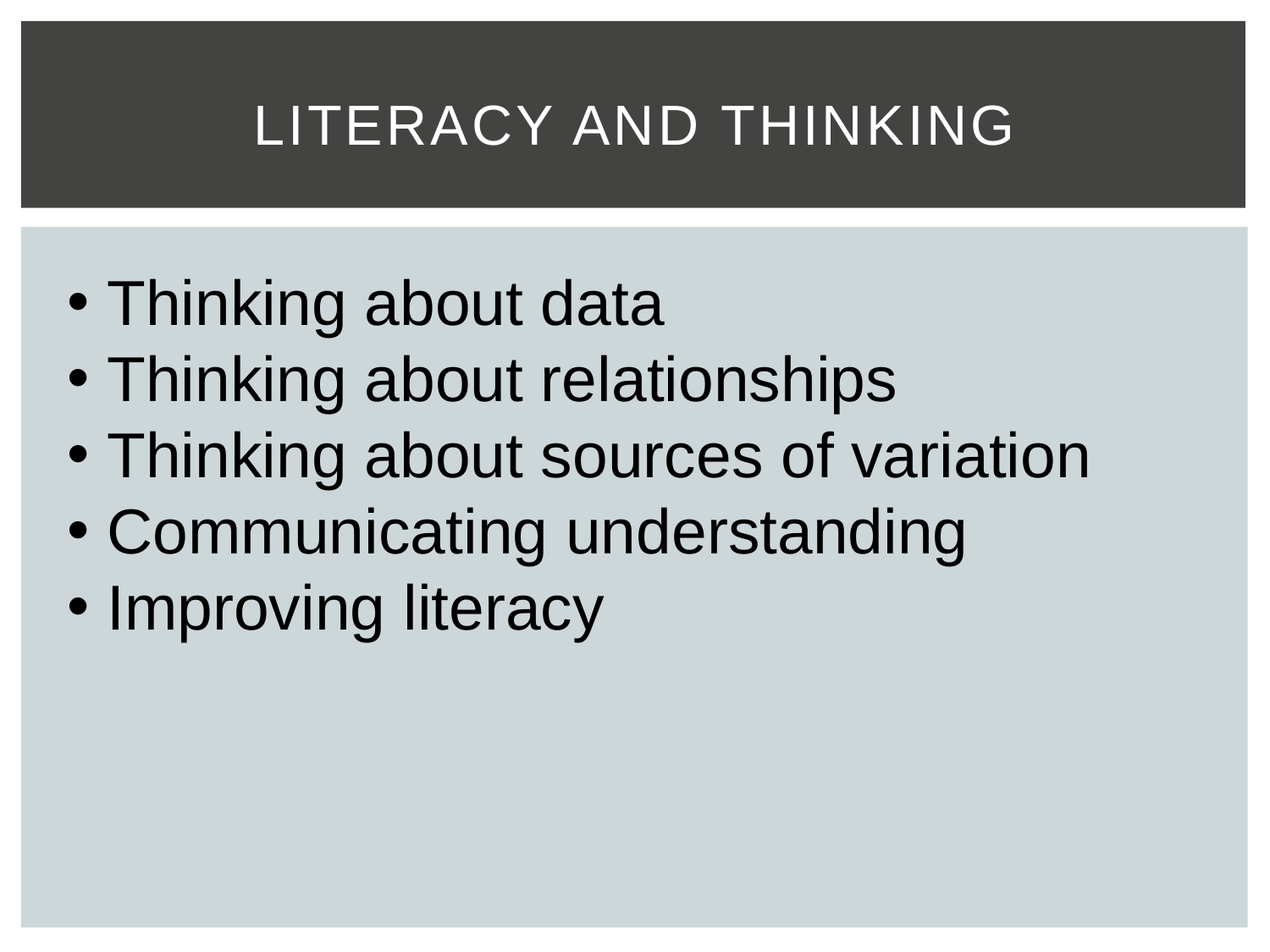

# Literacy and thinking
Thinking about data
Thinking about relationships
Thinking about sources of variation
Communicating understanding
Improving literacy